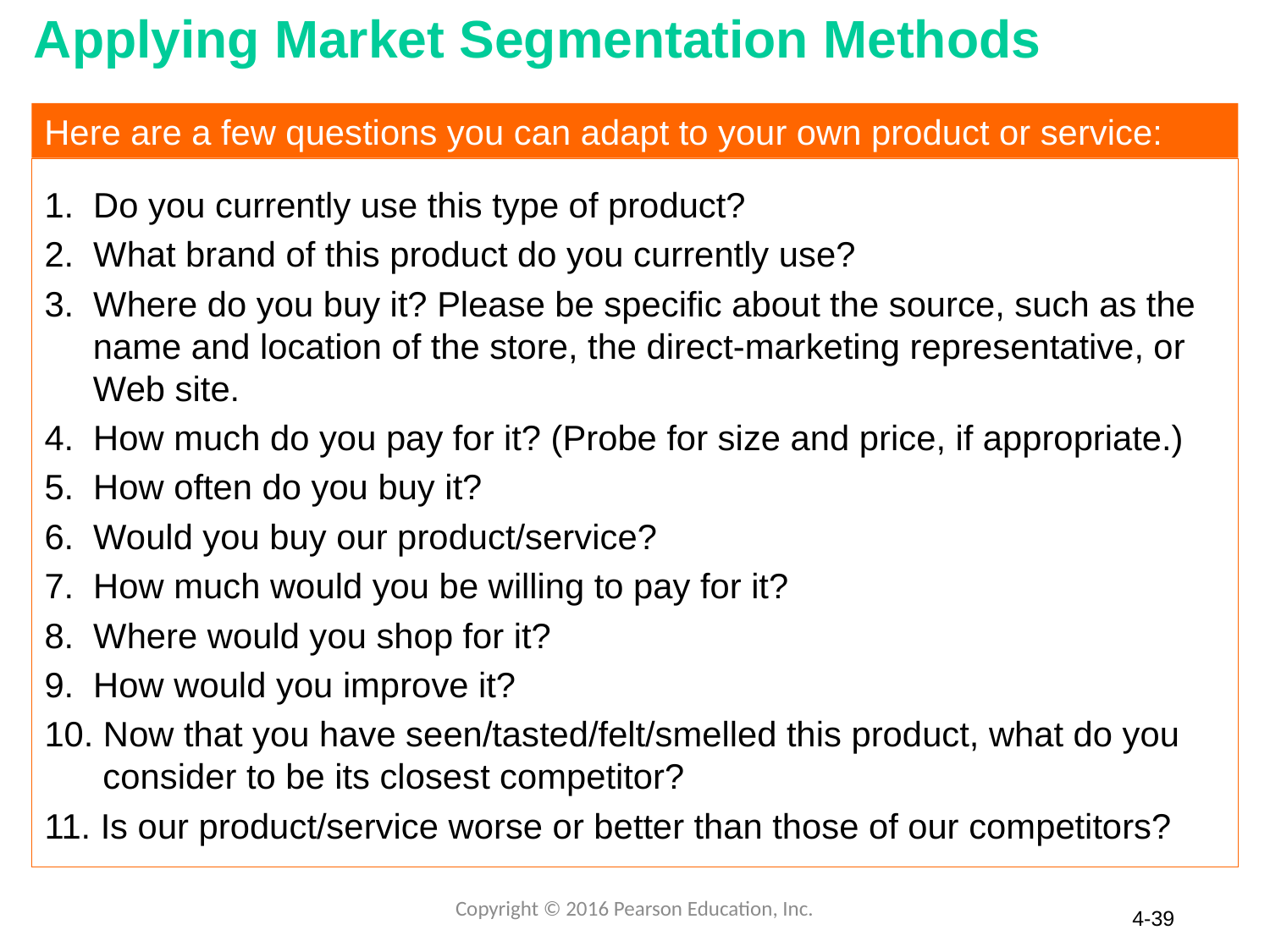

# Applying Market Segmentation Methods
Here are a few questions you can adapt to your own product or service:

1.  Do you currently use this type of product?
2.  What brand of this product do you currently use?
3.  Where do you buy it? Please be specific about the source, such as the
     name and location of the store, the direct-marketing representative, or
     Web site.
4.  How much do you pay for it? (Probe for size and price, if appropriate.)
5.  How often do you buy it?
6.  Would you buy our product/service?
7.  How much would you be willing to pay for it?
8.  Where would you shop for it?
9.  How would you improve it?
10. Now that you have seen/tasted/felt/smelled this product, what do you
      consider to be its closest competitor?
11. Is our product/service worse or better than those of our competitors?

Copyright © 2016 Pearson Education, Inc.